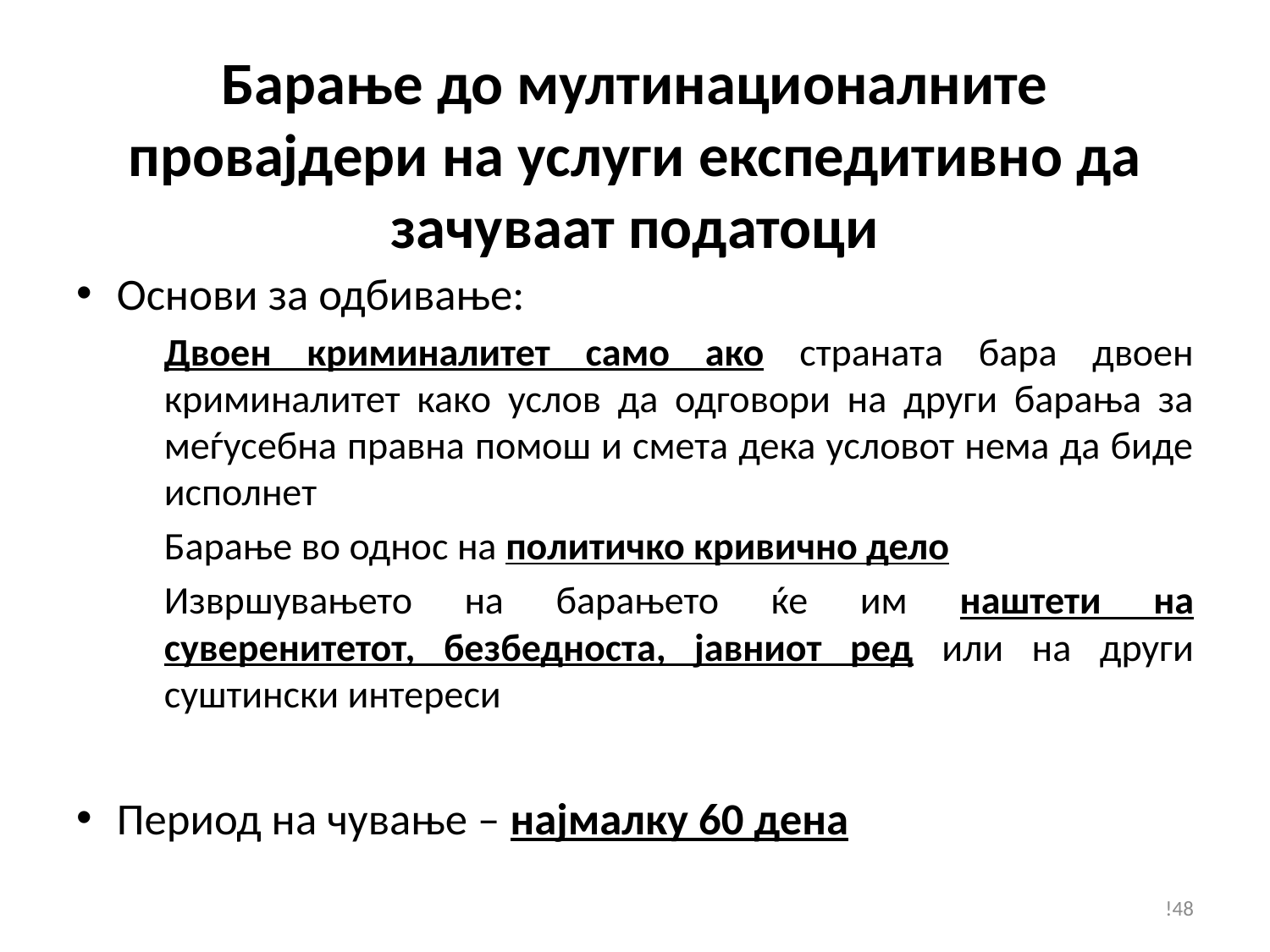

# Барање до мултинационалните провајдери на услуги експедитивно да зачуваат податоци
Основи за одбивање:
Двоен криминалитет само ако страната бара двоен криминалитет како услов да одговори на други барања за меѓусебна правна помош и смета дека условот нема да биде исполнет
Барање во однос на политичко кривично дело
Извршувањето на барањето ќе им наштети на суверенитетот, безбедноста, јавниот ред или на други суштински интереси

Период на чување – најмалку 60 дена

!48